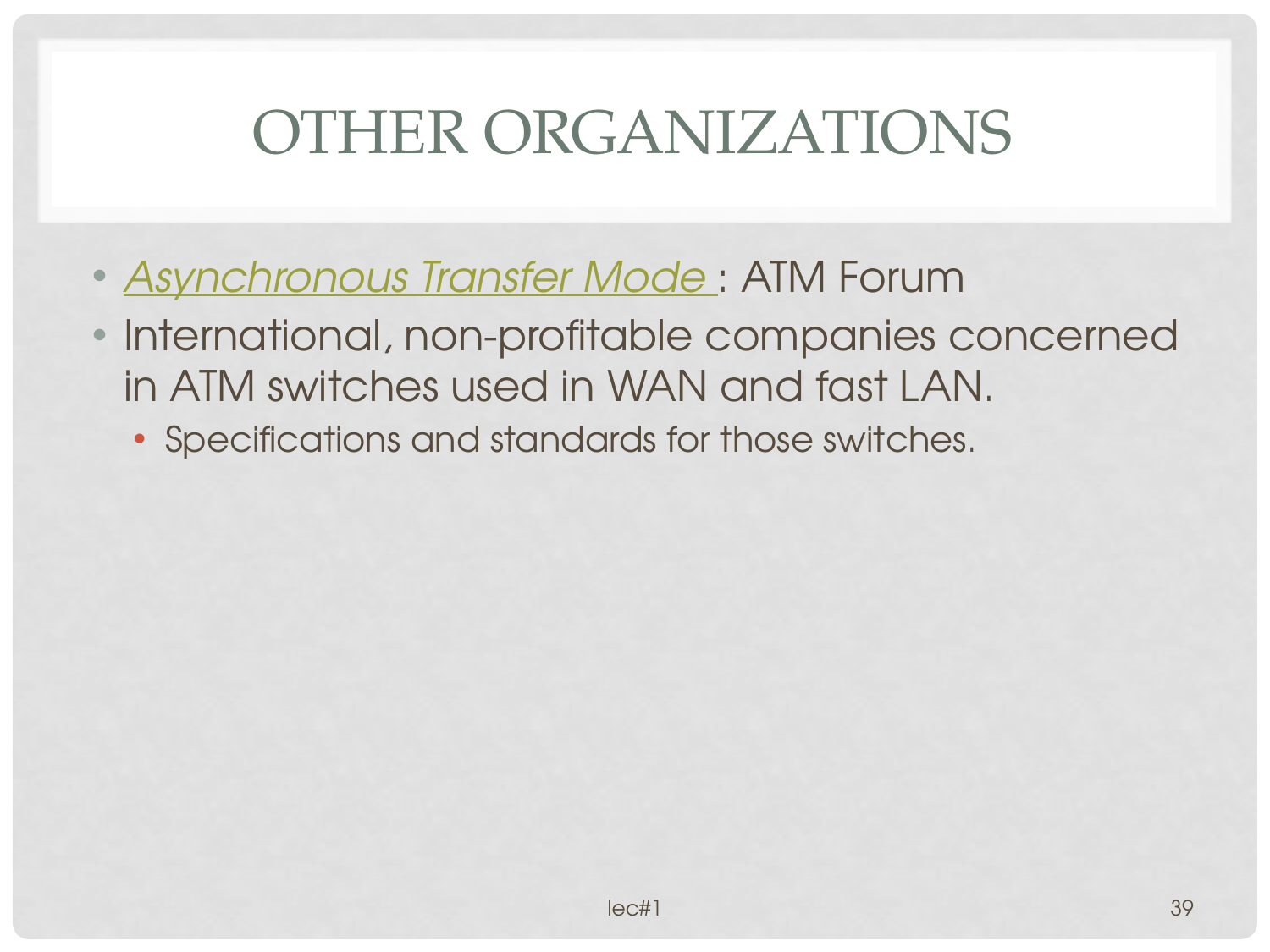

# Other organizations
Asynchronous Transfer Mode : ATM Forum
International, non-profitable companies concerned in ATM switches used in WAN and fast LAN.
Specifications and standards for those switches.
lec#1
39